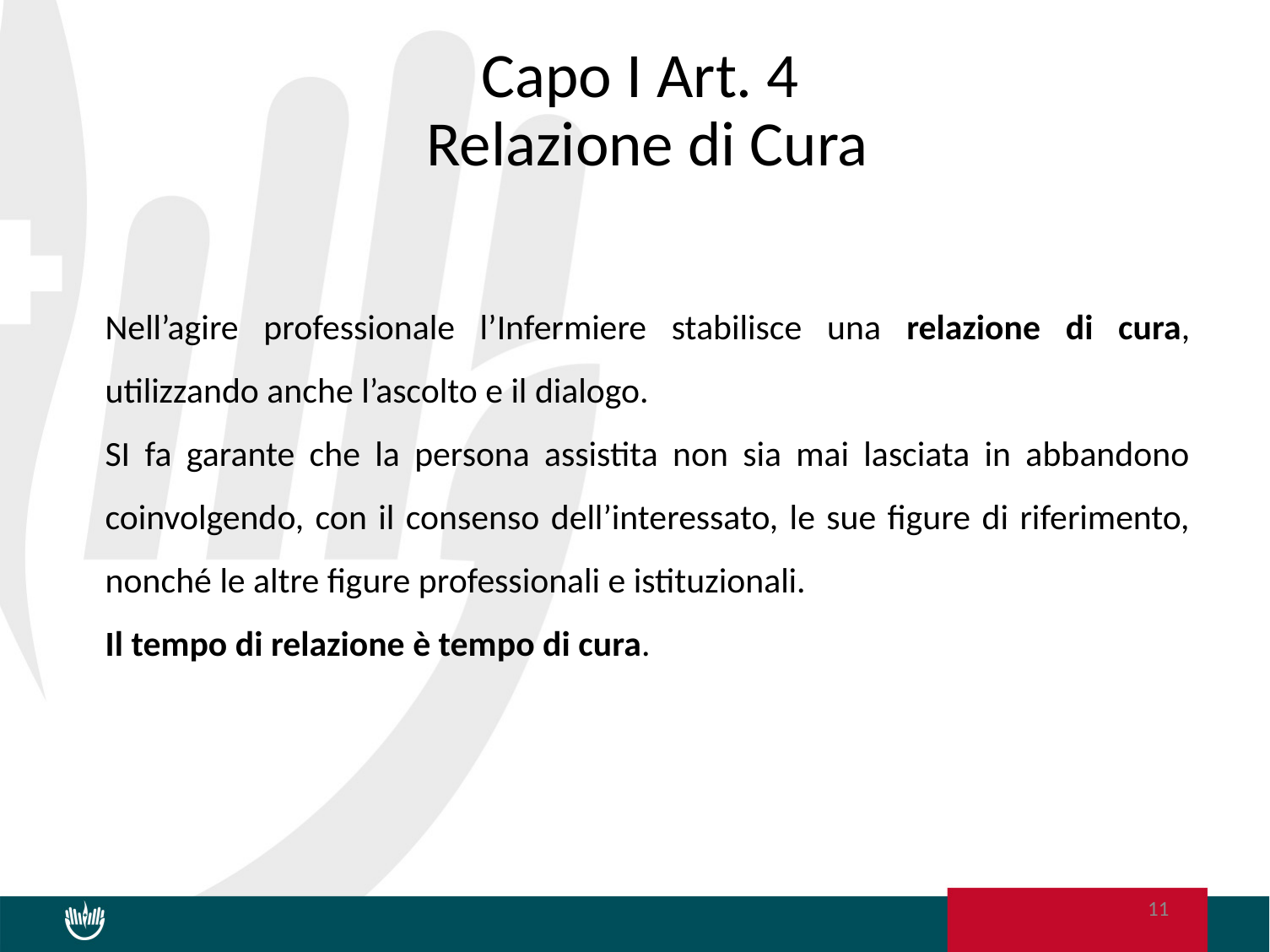

# Capo I Art. 4 Relazione di Cura
Nell’agire professionale l’Infermiere stabilisce una relazione di cura, utilizzando anche l’ascolto e il dialogo.
SI fa garante che la persona assistita non sia mai lasciata in abbandono coinvolgendo, con il consenso dell’interessato, le sue figure di riferimento, nonché le altre figure professionali e istituzionali.
Il tempo di relazione è tempo di cura.

11